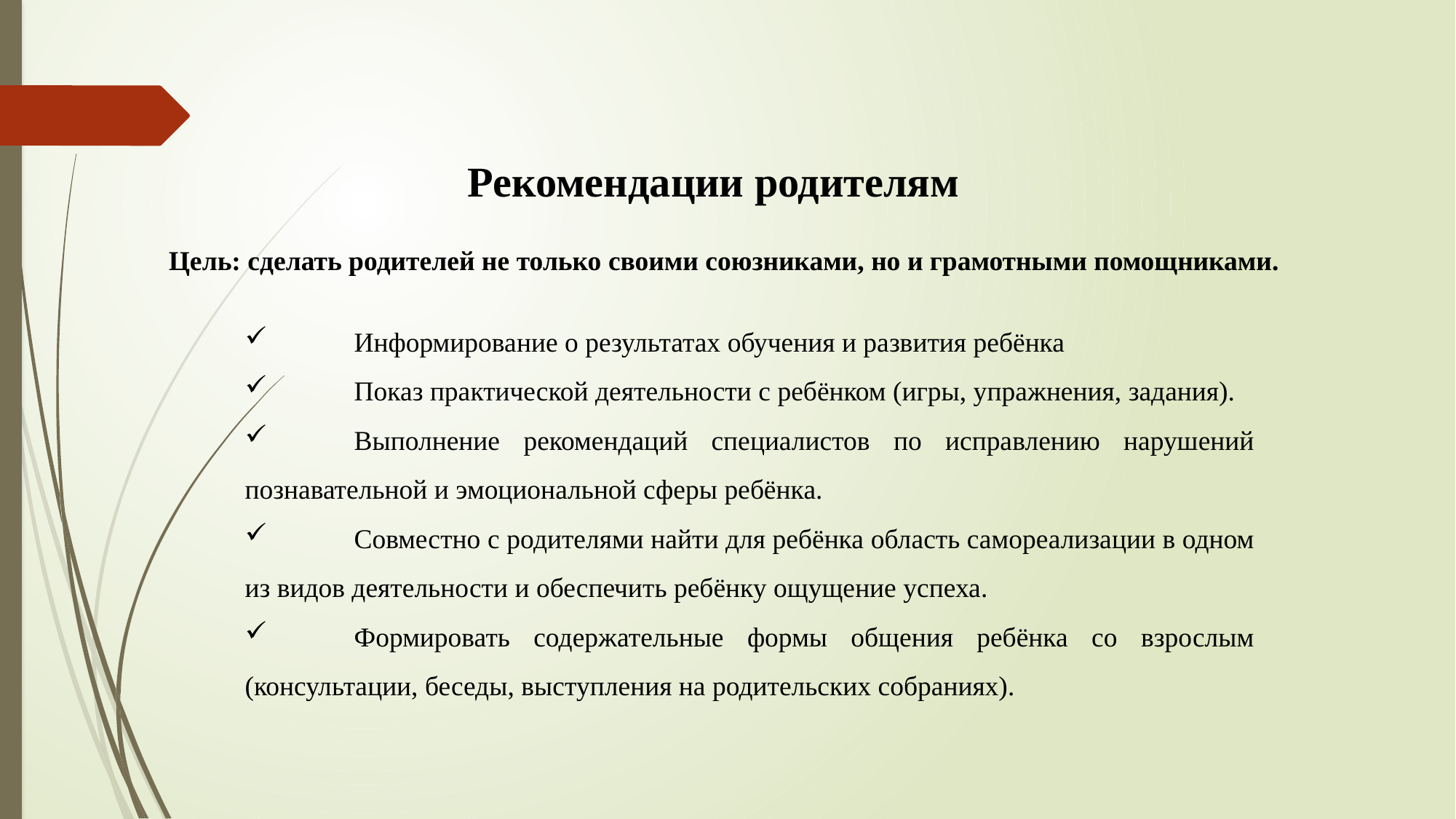

Рекомендации родителям
Цель: сделать родителей не только своими союзниками, но и грамотными помощниками.

	Информирование о результатах обучения и развития ребёнка
	Показ практической деятельности с ребёнком (игры, упражнения, задания).
	Выполнение рекомендаций специалистов по исправлению нарушений познавательной и эмоциональной сферы ребёнка.
	Совместно с родителями найти для ребёнка область самореализации в одном из видов деятельности и обеспечить ребёнку ощущение успеха.
	Формировать содержательные формы общения ребёнка со взрослым (консультации, беседы, выступления на родительских собраниях).